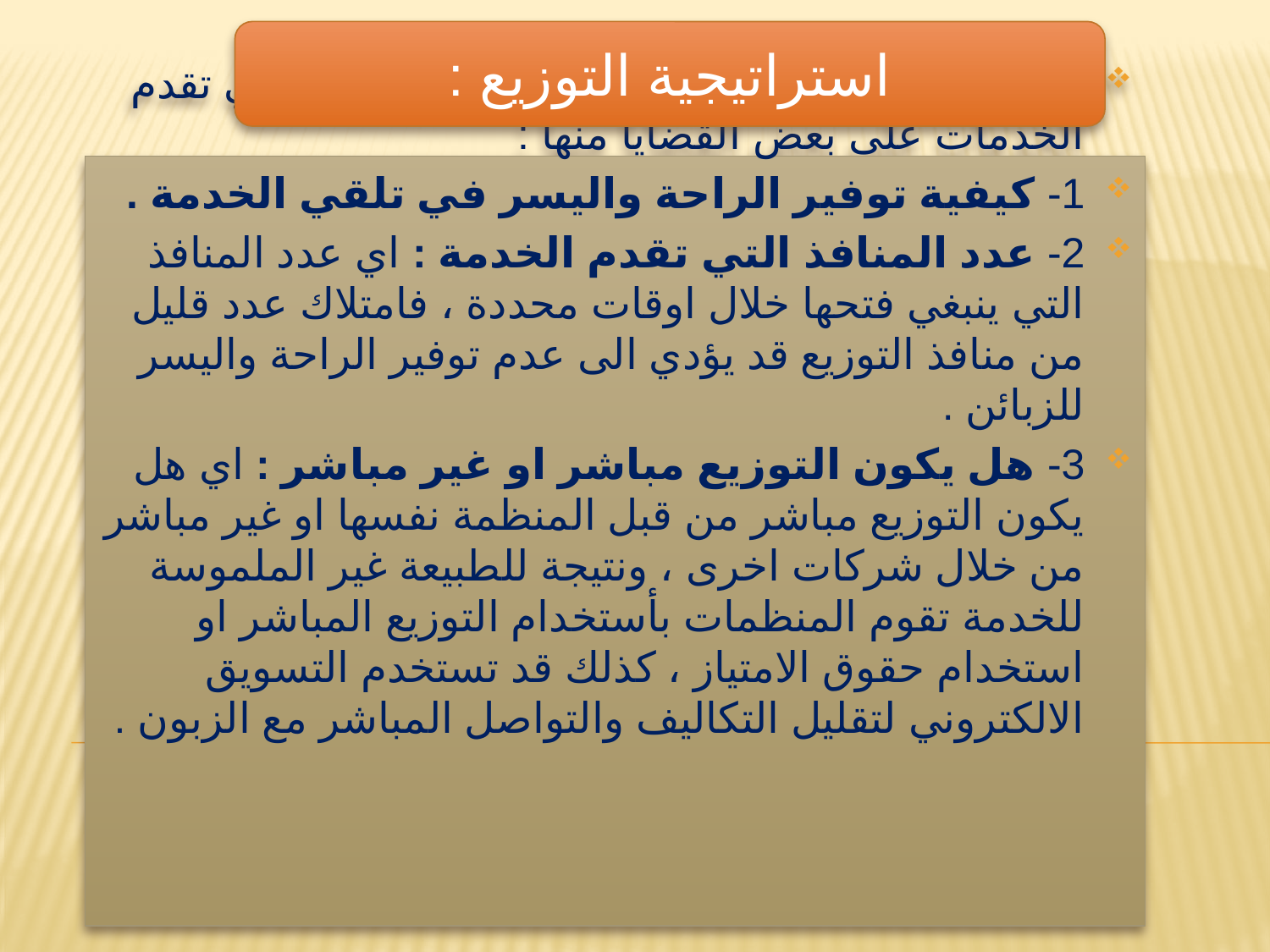

استراتيجية التوزيع :
 يجب ان تركز استراتيجيات التوزيع للمنظمات التي تقدم الخدمات على بعض القضايا منها :
1- كيفية توفير الراحة واليسر في تلقي الخدمة .
2- عدد المنافذ التي تقدم الخدمة : اي عدد المنافذ التي ينبغي فتحها خلال اوقات محددة ، فامتلاك عدد قليل من منافذ التوزيع قد يؤدي الى عدم توفير الراحة واليسر للزبائن .
3- هل يكون التوزيع مباشر او غير مباشر : اي هل يكون التوزيع مباشر من قبل المنظمة نفسها او غير مباشر من خلال شركات اخرى ، ونتيجة للطبيعة غير الملموسة للخدمة تقوم المنظمات بأستخدام التوزيع المباشر او استخدام حقوق الامتياز ، كذلك قد تستخدم التسويق الالكتروني لتقليل التكاليف والتواصل المباشر مع الزبون .